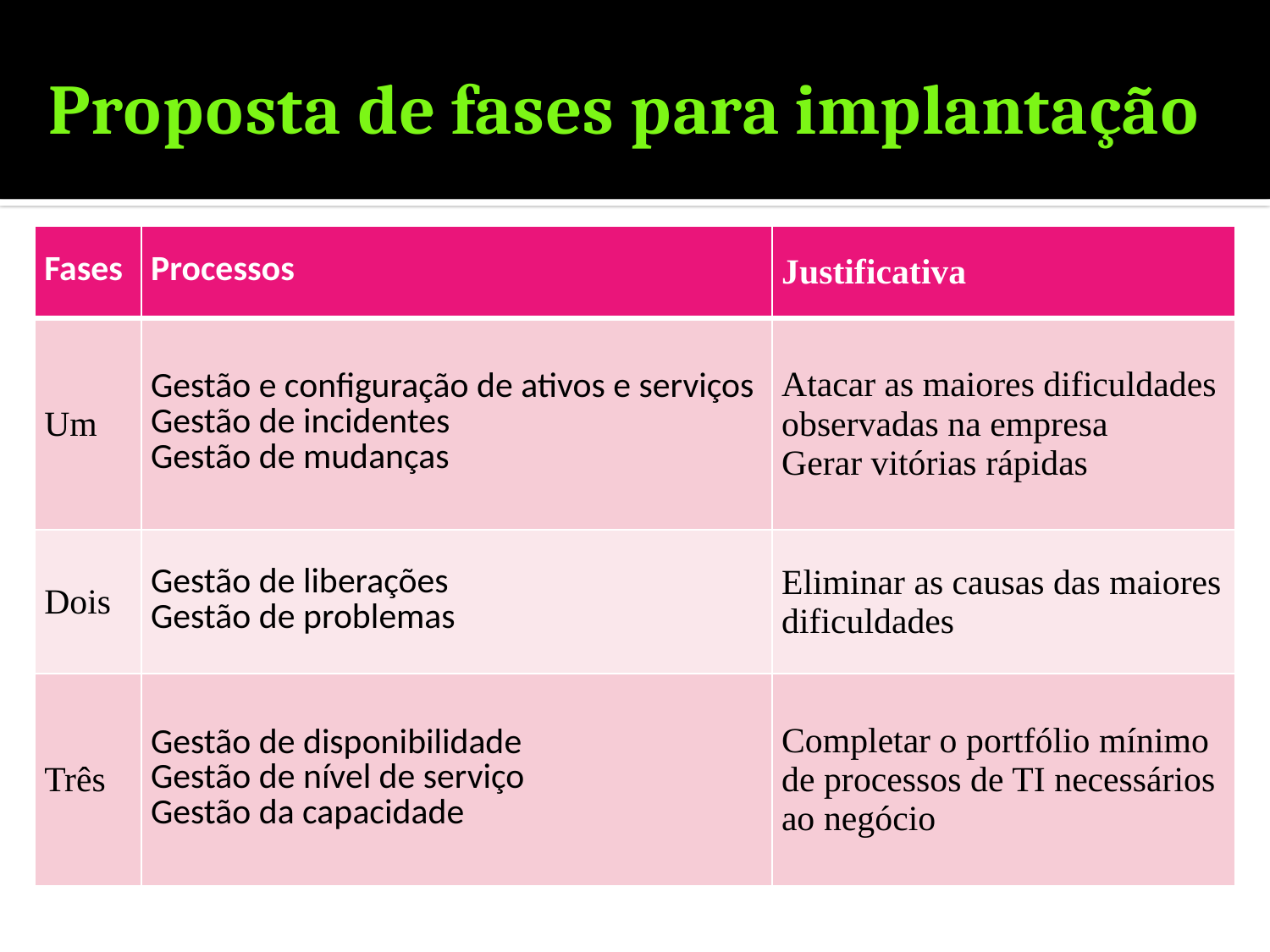

# Proposta de fases para implantação
| Fases | Processos | Justificativa |
| --- | --- | --- |
| Um | Gestão e configuração de ativos e serviços Gestão de incidentes Gestão de mudanças | Atacar as maiores dificuldades observadas na empresa Gerar vitórias rápidas |
| Dois | Gestão de liberações Gestão de problemas | Eliminar as causas das maiores dificuldades |
| Três | Gestão de disponibilidade Gestão de nível de serviço Gestão da capacidade | Completar o portfólio mínimo de processos de TI necessários ao negócio |